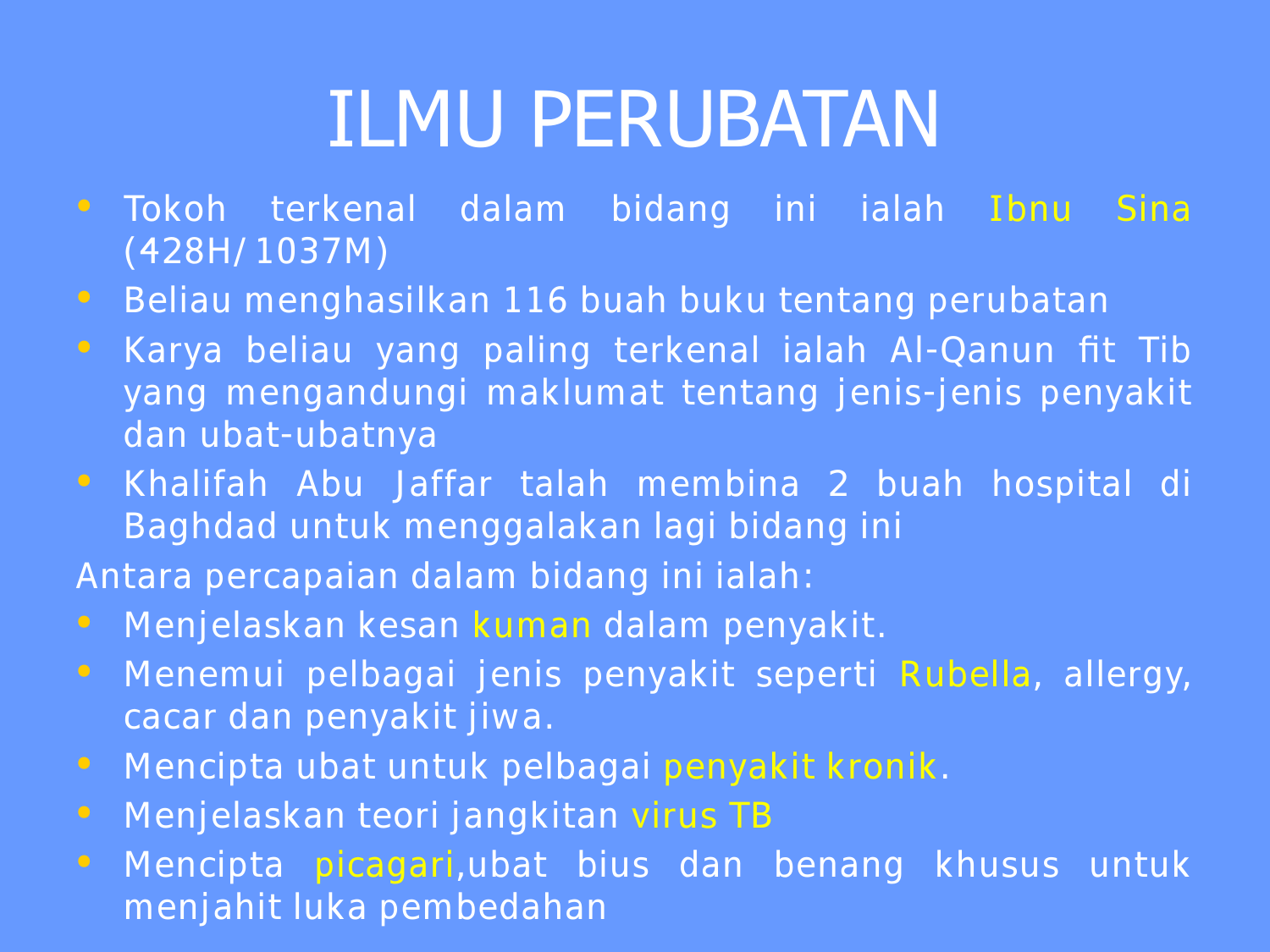

ILMU PERUBATAN
Tokoh terkenal dalam bidang ini ialah Ibnu Sina (428H/1037M)
Beliau menghasilkan 116 buah buku tentang perubatan
Karya beliau yang paling terkenal ialah Al-Qanun fit Tib yang mengandungi maklumat tentang jenis-jenis penyakit dan ubat-ubatnya
Khalifah Abu Jaffar talah membina 2 buah hospital di Baghdad untuk menggalakan lagi bidang ini
Antara percapaian dalam bidang ini ialah:
Menjelaskan kesan kuman dalam penyakit.
Menemui pelbagai jenis penyakit seperti Rubella, allergy, cacar dan penyakit jiwa.
Mencipta ubat untuk pelbagai penyakit kronik.
Menjelaskan teori jangkitan virus TB
Mencipta picagari,ubat bius dan benang khusus untuk menjahit luka pembedahan